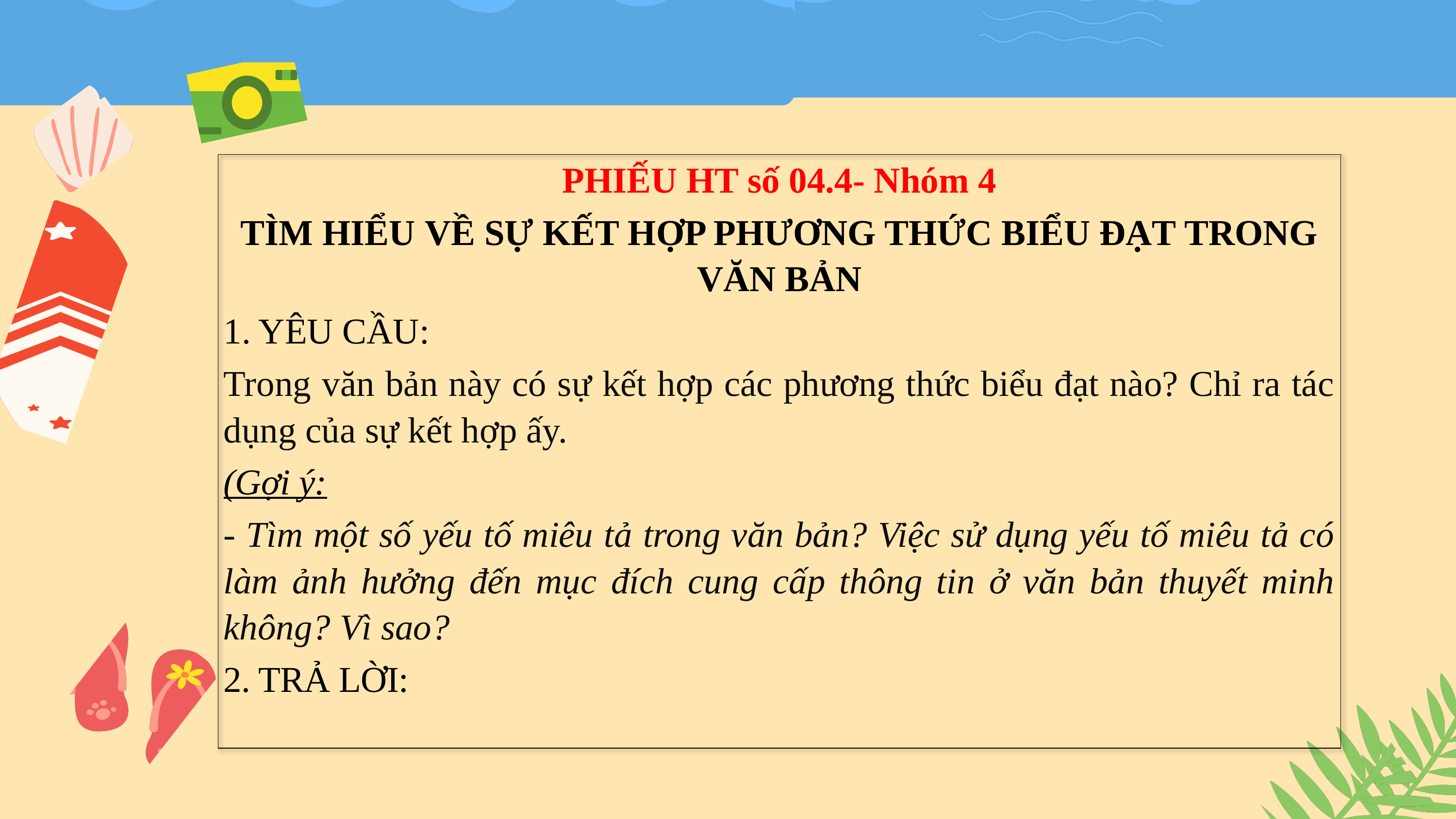

| PHIẾU HT số 04.4- Nhóm 4 TÌM HIỂU VỀ SỰ KẾT HỢP PHƯƠNG THỨC BIỂU ĐẠT TRONG VĂN BẢN 1. YÊU CẦU: Trong văn bản này có sự kết hợp các phương thức biểu đạt nào? Chỉ ra tác dụng của sự kết hợp ấy. (Gợi ý: - Tìm một số yếu tố miêu tả trong văn bản? Việc sử dụng yếu tố miêu tả có làm ảnh hưởng đến mục đích cung cấp thông tin ở văn bản thuyết minh không? Vì sao? 2. TRẢ LỜI: |
| --- |